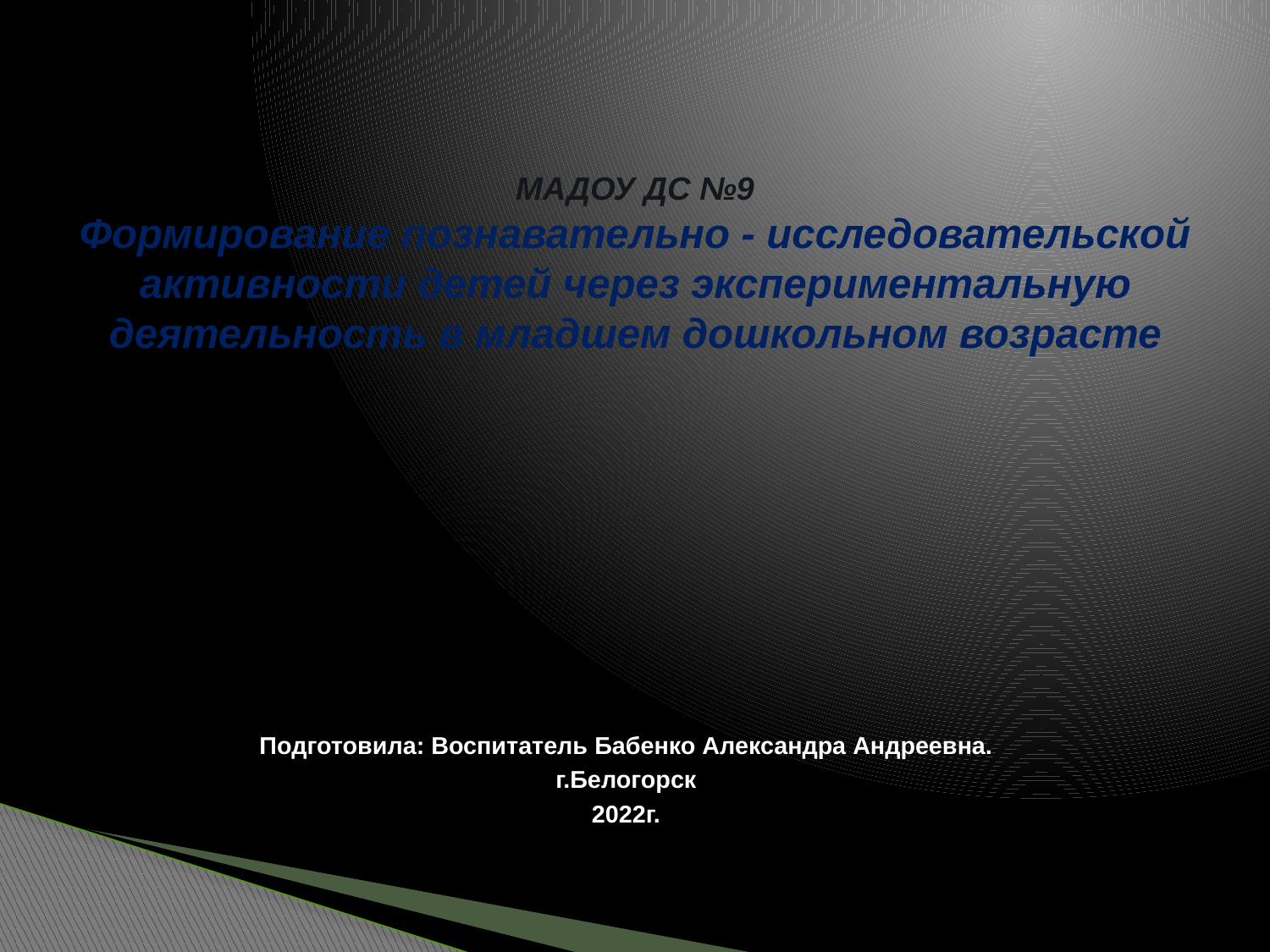

# МАДОУ ДС №9 Формирование познавательно - исследовательской активности детей через экспериментальную деятельность в младшем дошкольном возрасте
Подготовила: Воспитатель Бабенко Александра Андреевна.
г.Белогорск
2022г.